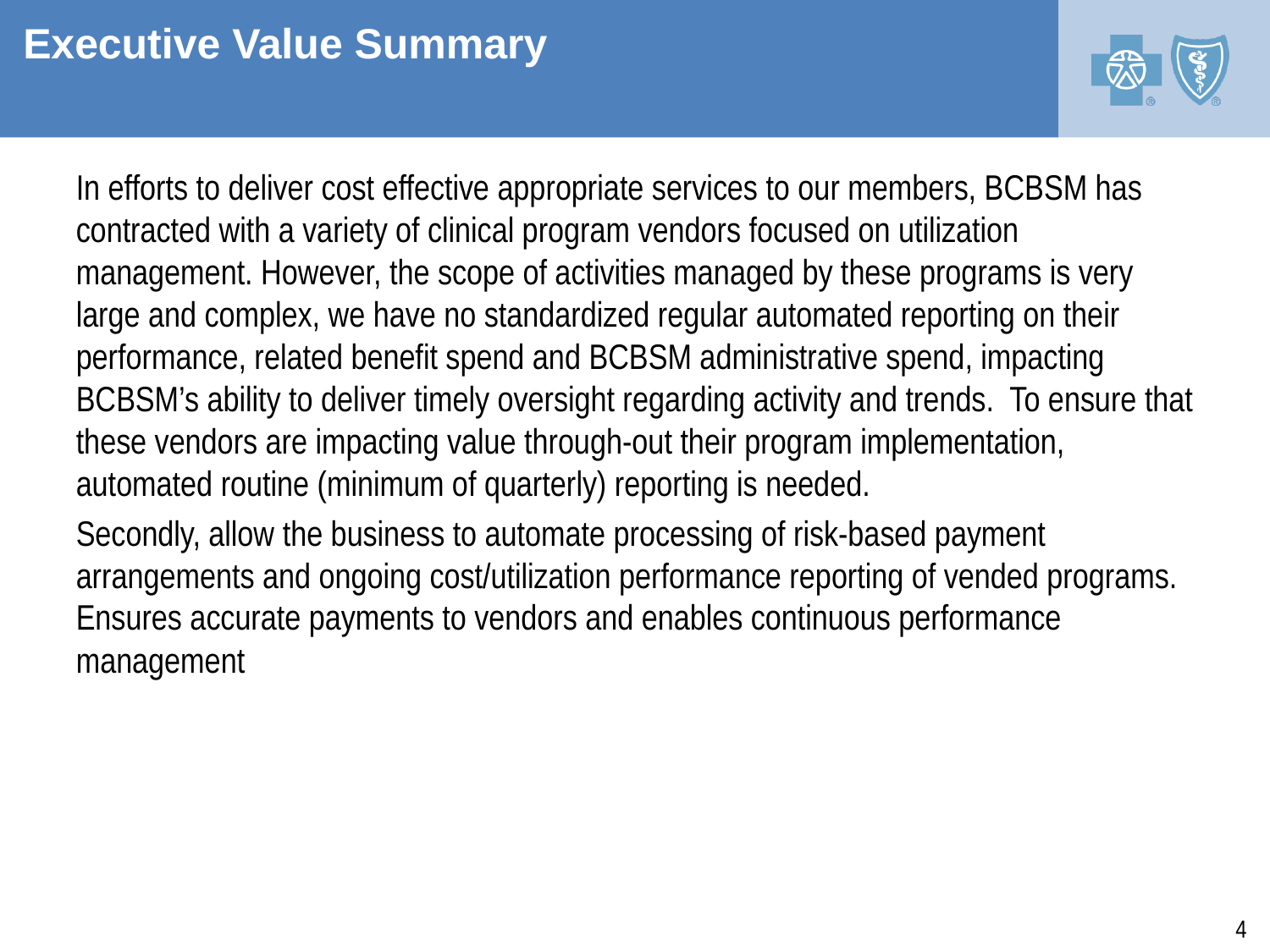

# Executive Value Summary
In efforts to deliver cost effective appropriate services to our members, BCBSM has contracted with a variety of clinical program vendors focused on utilization management. However, the scope of activities managed by these programs is very large and complex, we have no standardized regular automated reporting on their performance, related benefit spend and BCBSM administrative spend, impacting BCBSM’s ability to deliver timely oversight regarding activity and trends.  To ensure that these vendors are impacting value through-out their program implementation, automated routine (minimum of quarterly) reporting is needed.
Secondly, allow the business to automate processing of risk-based payment arrangements and ongoing cost/utilization performance reporting of vended programs. Ensures accurate payments to vendors and enables continuous performance management